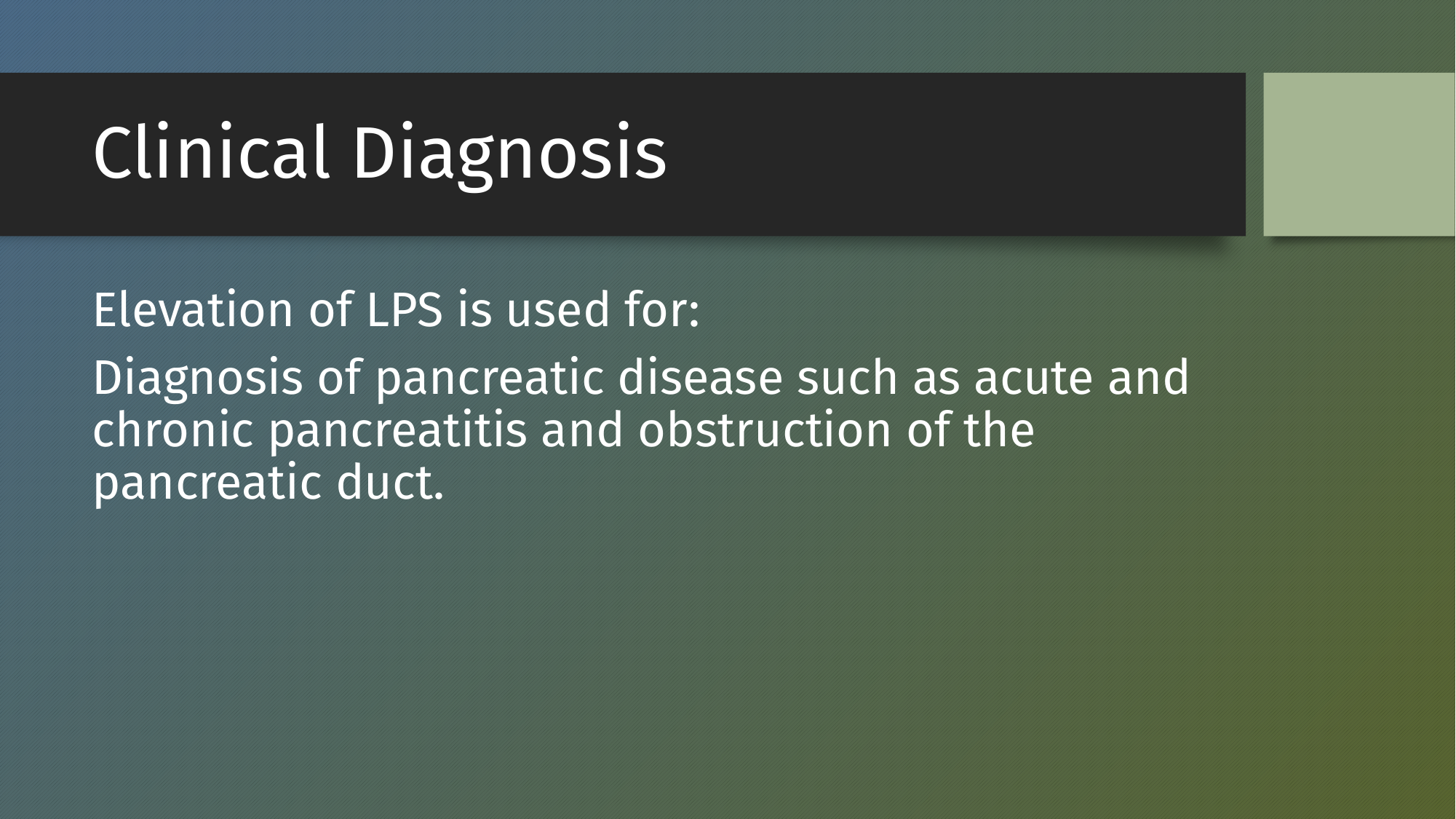

# Clinical Diagnosis
Elevation of LPS is used for:
Diagnosis of pancreatic disease such as acute and chronic pancreatitis and obstruction of the pancreatic duct.